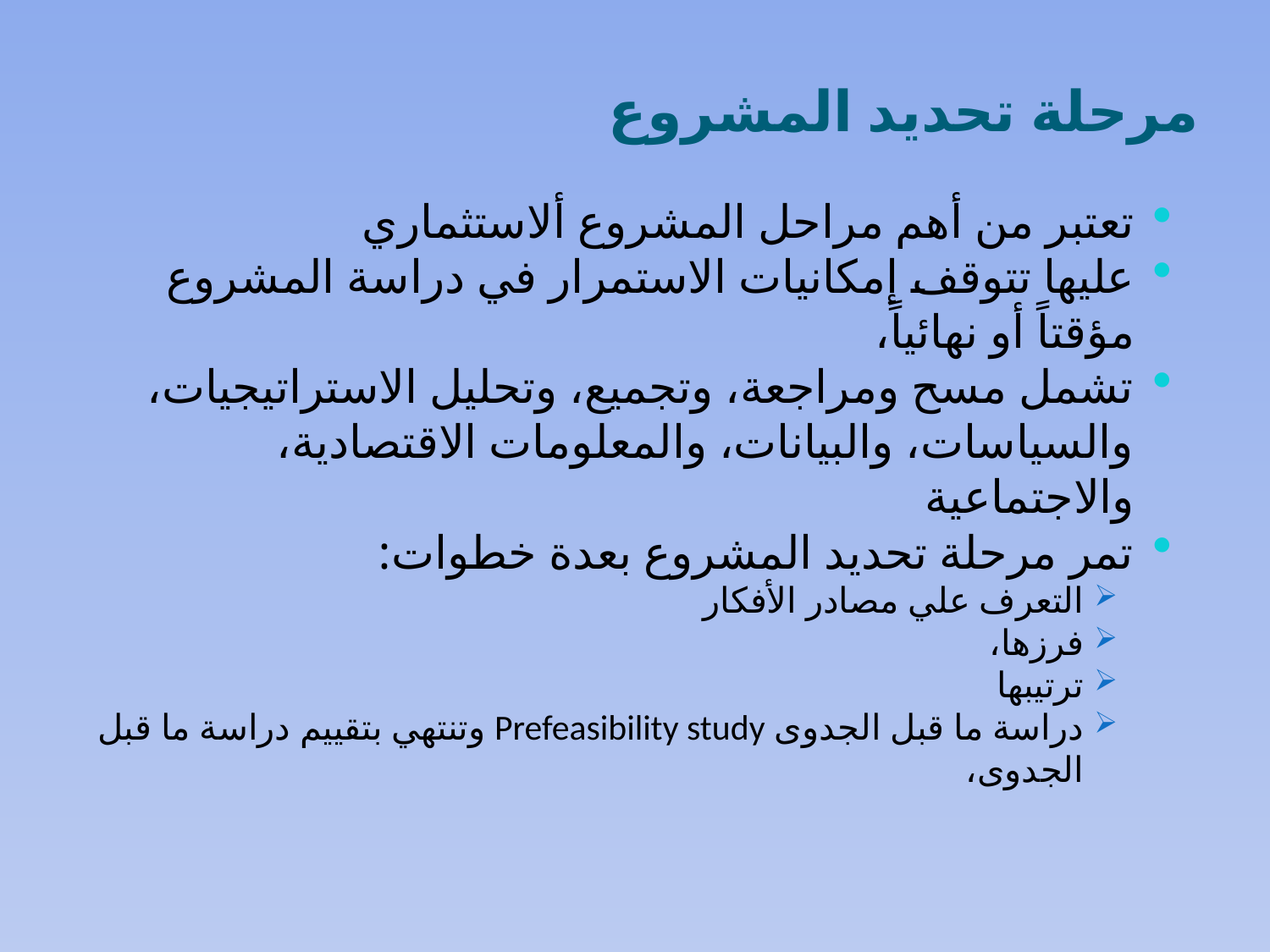

# مرحلة تحديد المشروع
تعتبر من أهم مراحل المشروع ألاستثماري
عليها تتوقف إمكانيات الاستمرار في دراسة المشروع مؤقتاً أو نهائياً،
تشمل مسح ومراجعة، وتجميع، وتحليل الاستراتيجيات، والسياسات، والبيانات، والمعلومات الاقتصادية، والاجتماعية
تمر مرحلة تحديد المشروع بعدة خطوات:
التعرف علي مصادر الأفكار
فرزها،
ترتيبها
دراسة ما قبل الجدوى Prefeasibility study وتنتهي بتقييم دراسة ما قبل الجدوى،
19